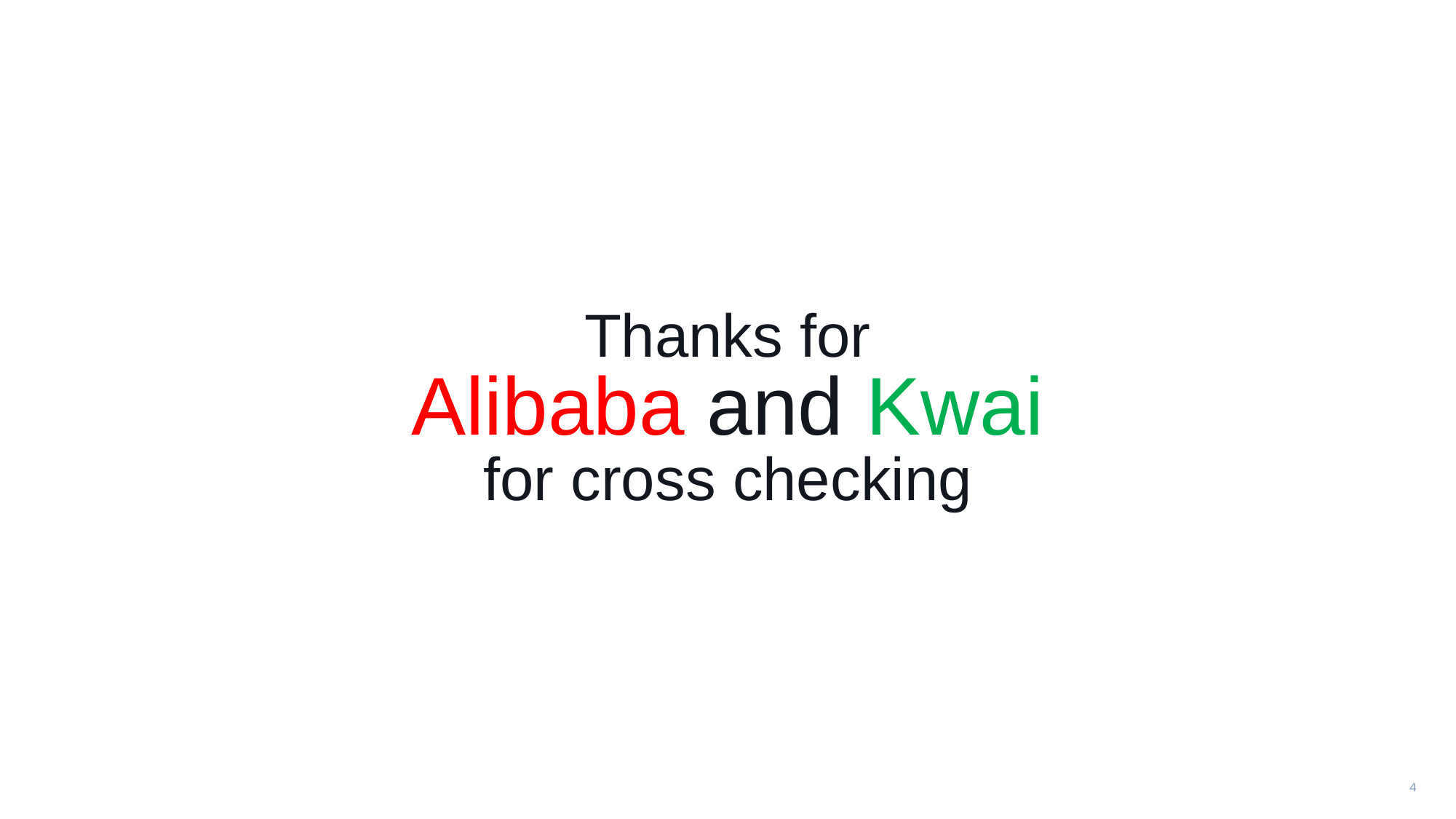

# Thanks for Alibaba and Kwai for cross checking